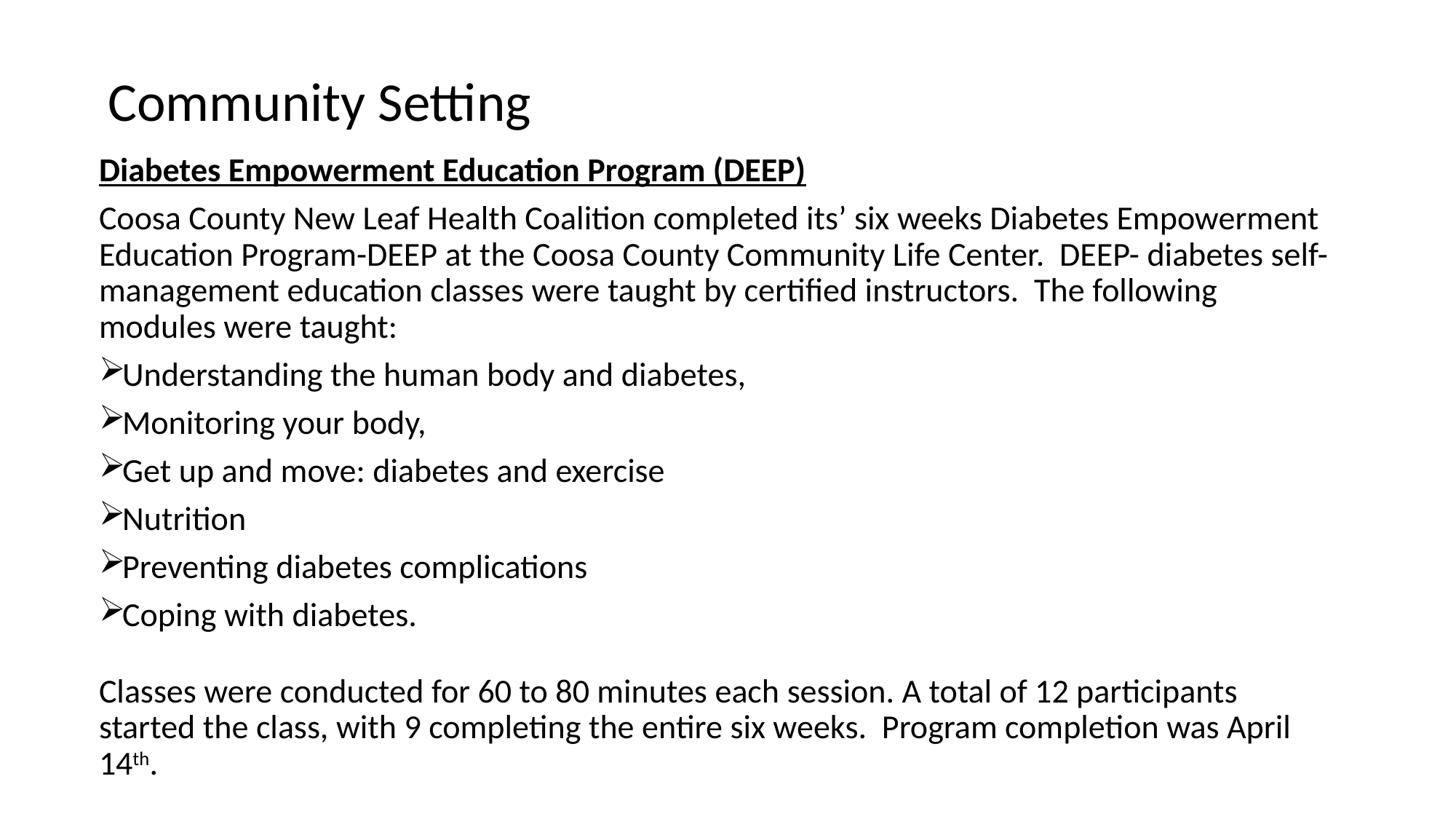

# Community Setting
Diabetes Empowerment Education Program (DEEP)
Coosa County New Leaf Health Coalition completed its’ six weeks Diabetes Empowerment Education Program-DEEP at the Coosa County Community Life Center.  DEEP- diabetes self-management education classes were taught by certified instructors.  The following modules were taught:
Understanding the human body and diabetes,
Monitoring your body,
Get up and move: diabetes and exercise
Nutrition
Preventing diabetes complications
Coping with diabetes.

Classes were conducted for 60 to 80 minutes each session. A total of 12 participants started the class, with 9 completing the entire six weeks.  Program completion was April 14th.